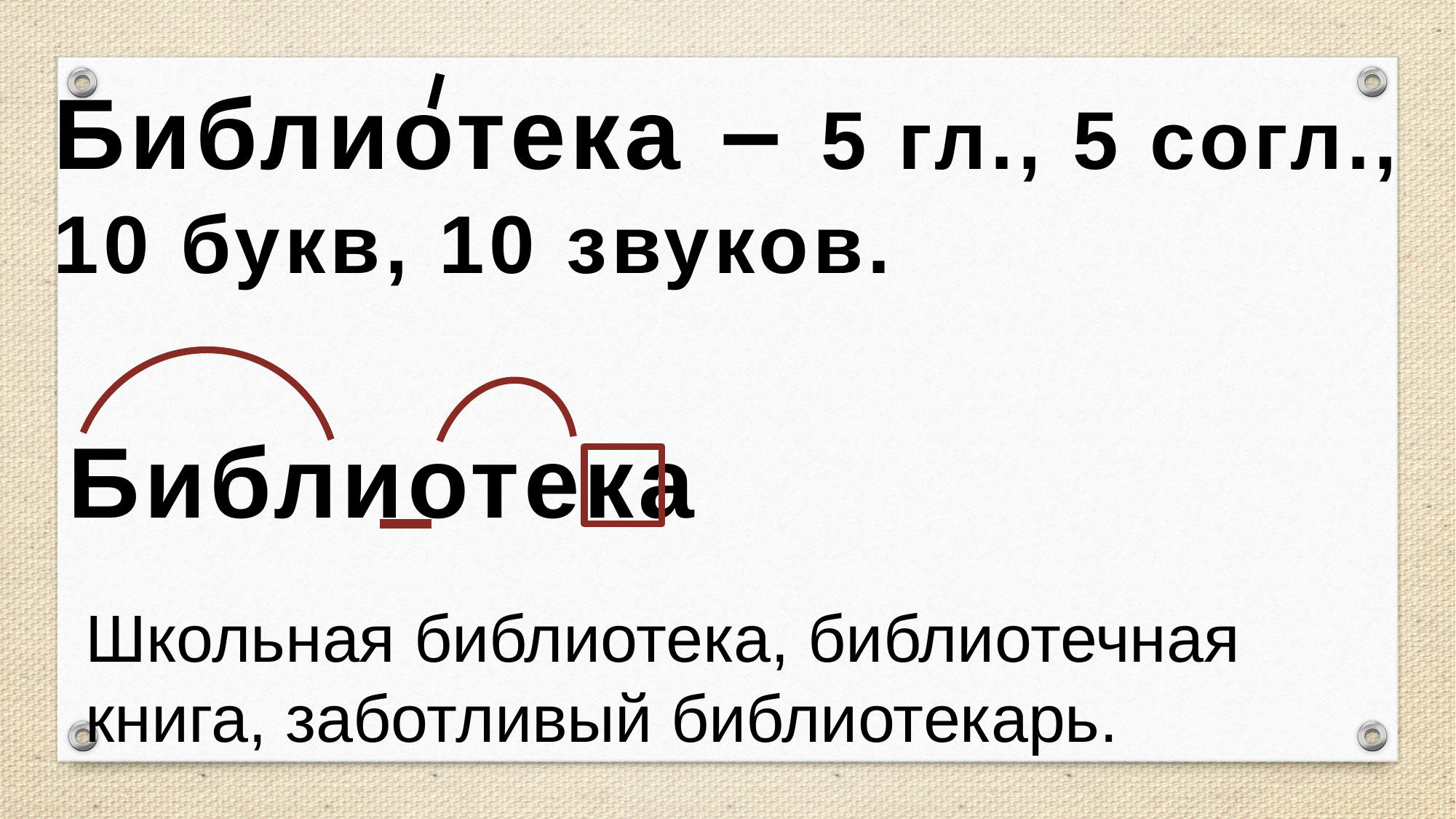

Библиотека – 5 гл., 5 согл.,
10 букв, 10 звуков.

Библиотека

Школьная библиотека, библиотечная книга, заботливый библиотекарь.